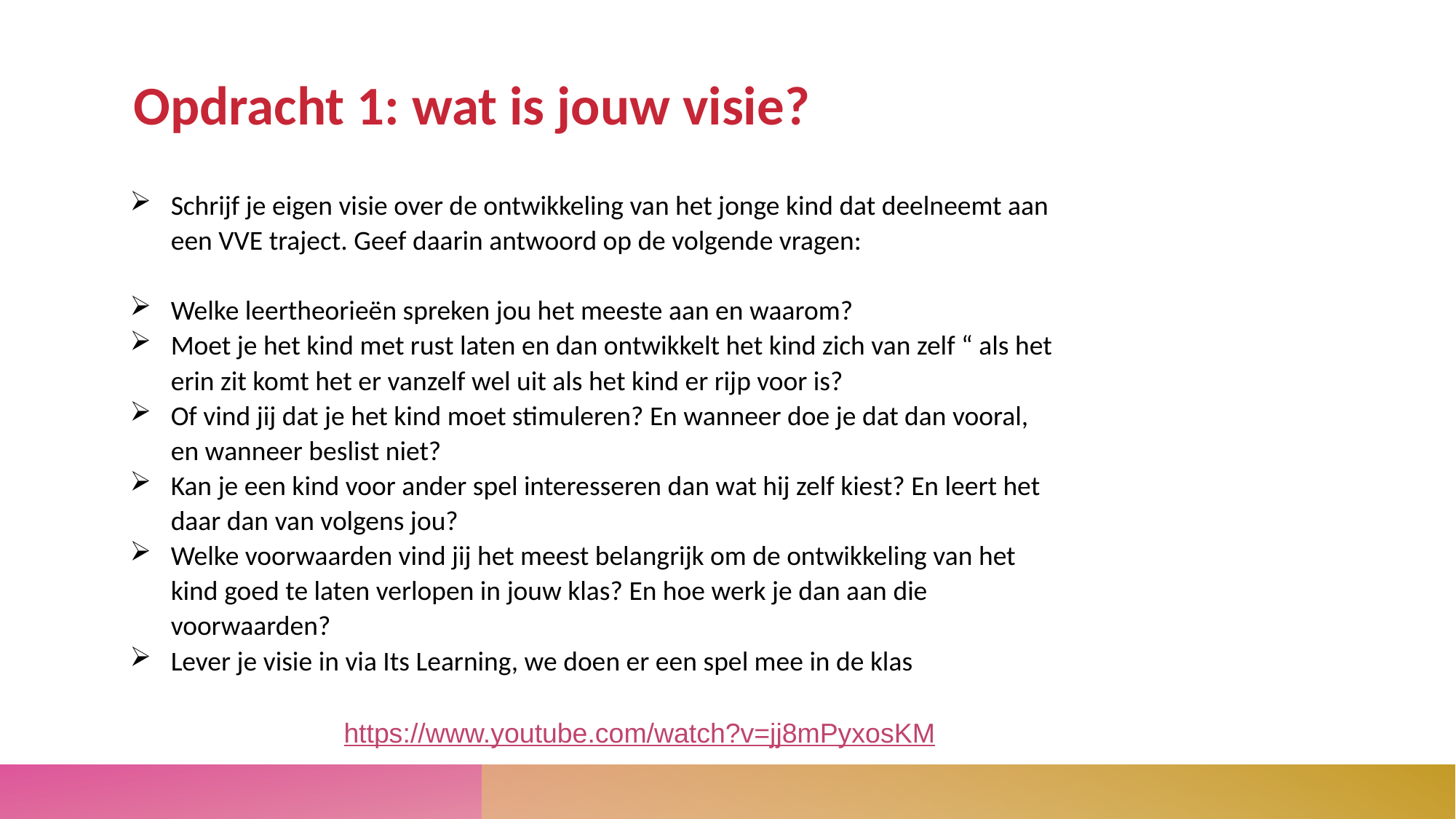

Opdracht 1: wat is jouw visie?
Schrijf je eigen visie over de ontwikkeling van het jonge kind dat deelneemt aan een VVE traject. Geef daarin antwoord op de volgende vragen:

Welke leertheorieën spreken jou het meeste aan en waarom?
Moet je het kind met rust laten en dan ontwikkelt het kind zich van zelf “ als het erin zit komt het er vanzelf wel uit als het kind er rijp voor is?
Of vind jij dat je het kind moet stimuleren? En wanneer doe je dat dan vooral, en wanneer beslist niet?
Kan je een kind voor ander spel interesseren dan wat hij zelf kiest? En leert het daar dan van volgens jou?
Welke voorwaarden vind jij het meest belangrijk om de ontwikkeling van het kind goed te laten verlopen in jouw klas? En hoe werk je dan aan die voorwaarden?
Lever je visie in via Its Learning, we doen er een spel mee in de klas
https://www.youtube.com/watch?v=jj8mPyxosKM